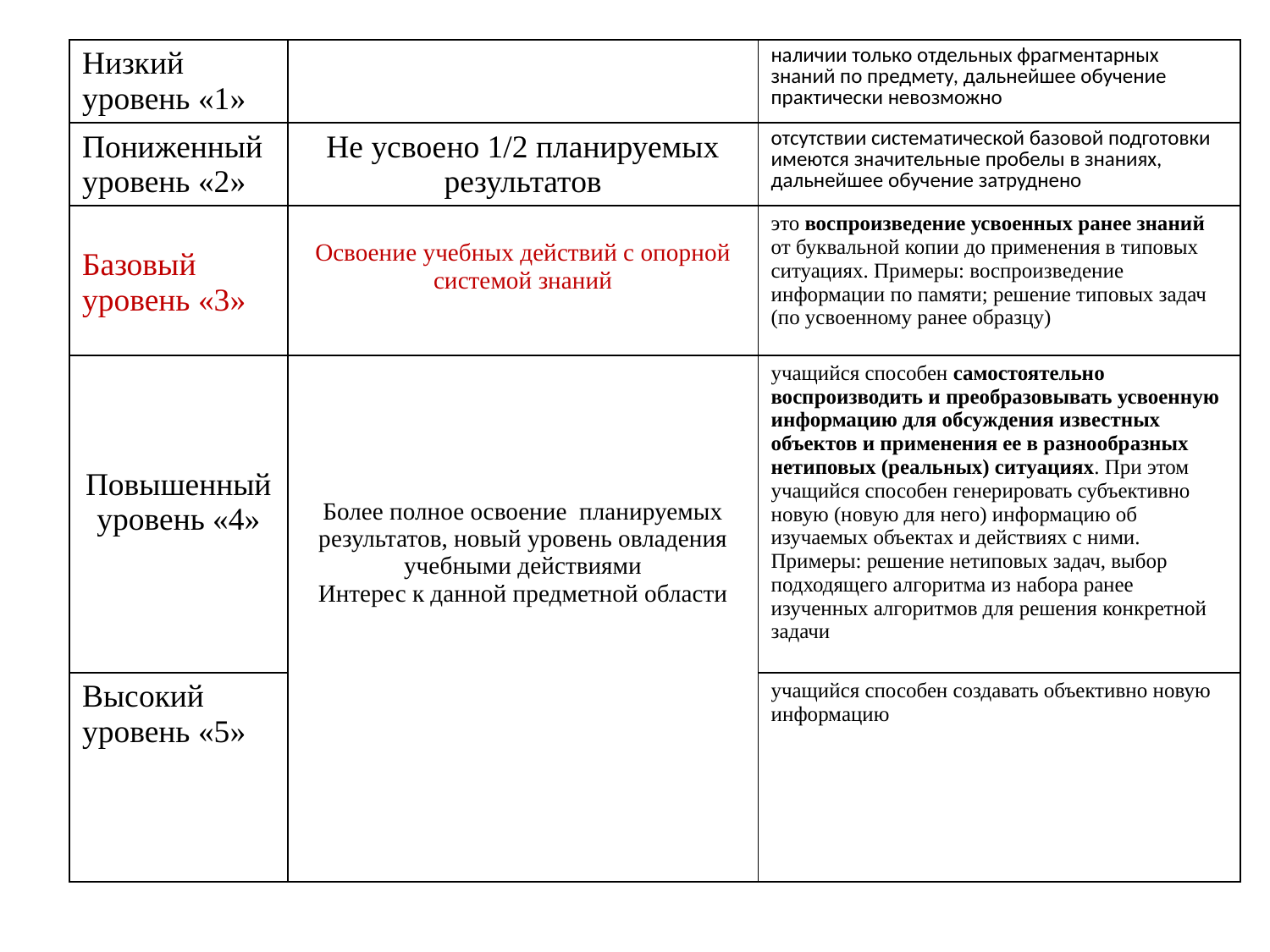

| Низкий уровень «1» |  | наличии только отдельных фрагментарных знаний по предмету, дальнейшее обучение практически невозможно |
| --- | --- | --- |
| Пониженный уровень «2» | Не усвоено 1/2 планируемых результатов | отсутствии систематической базовой подготовки имеются значительные пробелы в знаниях, дальнейшее обучение затруднено |
| Базовый уровень «3» | Освоение учебных действий с опорной системой знаний | это воспроизведение усвоенных ранее знаний от буквальной копии до применения в типовых ситуациях. Примеры: воспроизведение информации по памяти; решение типовых задач (по усвоенному ранее образцу) |
| Повышенный уровень «4» | Более полное освоение планируемых результатов, новый уровень овладения учебными действиями Интерес к данной предметной области | учащийся способен самостоятельно воспроизводить и преобразовывать усвоенную информацию для обсуждения известных объектов и применения ее в разнообразных нетиповых (реальных) ситуациях. При этом учащийся способен генерировать субъективно новую (новую для него) информацию об изучаемых объектах и действиях с ними. Примеры: решение нетиповых задач, выбор подходящего алгоритма из набора ранее изученных алгоритмов для решения конкретной задачи |
| Высокий уровень «5» |  | учащийся способен создавать объективно новую информацию |